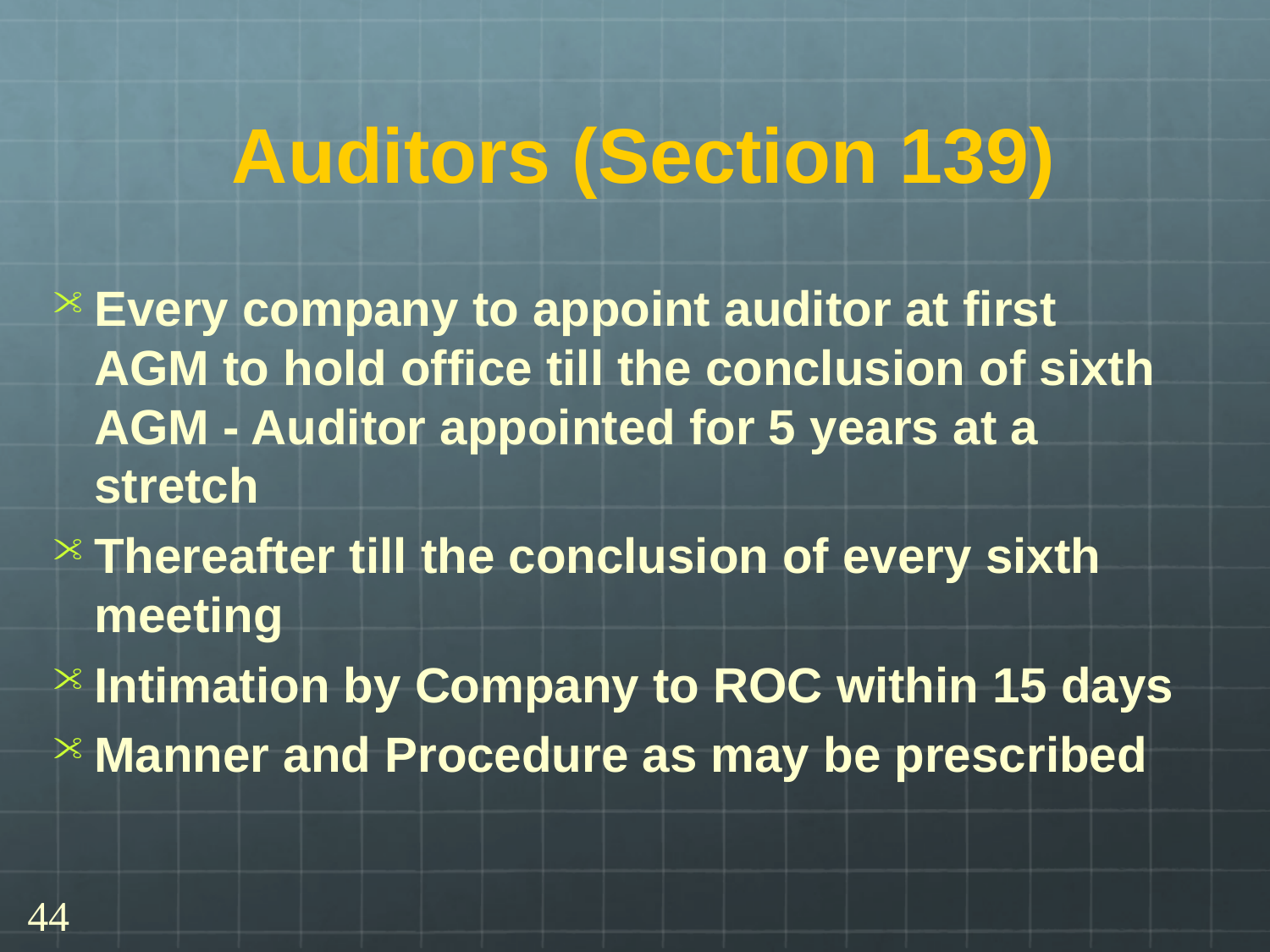

# Auditors (Section 139)
Every company to appoint auditor at first AGM to hold office till the conclusion of sixth AGM - Auditor appointed for 5 years at a stretch
Thereafter till the conclusion of every sixth meeting
Intimation by Company to ROC within 15 days
Manner and Procedure as may be prescribed
44